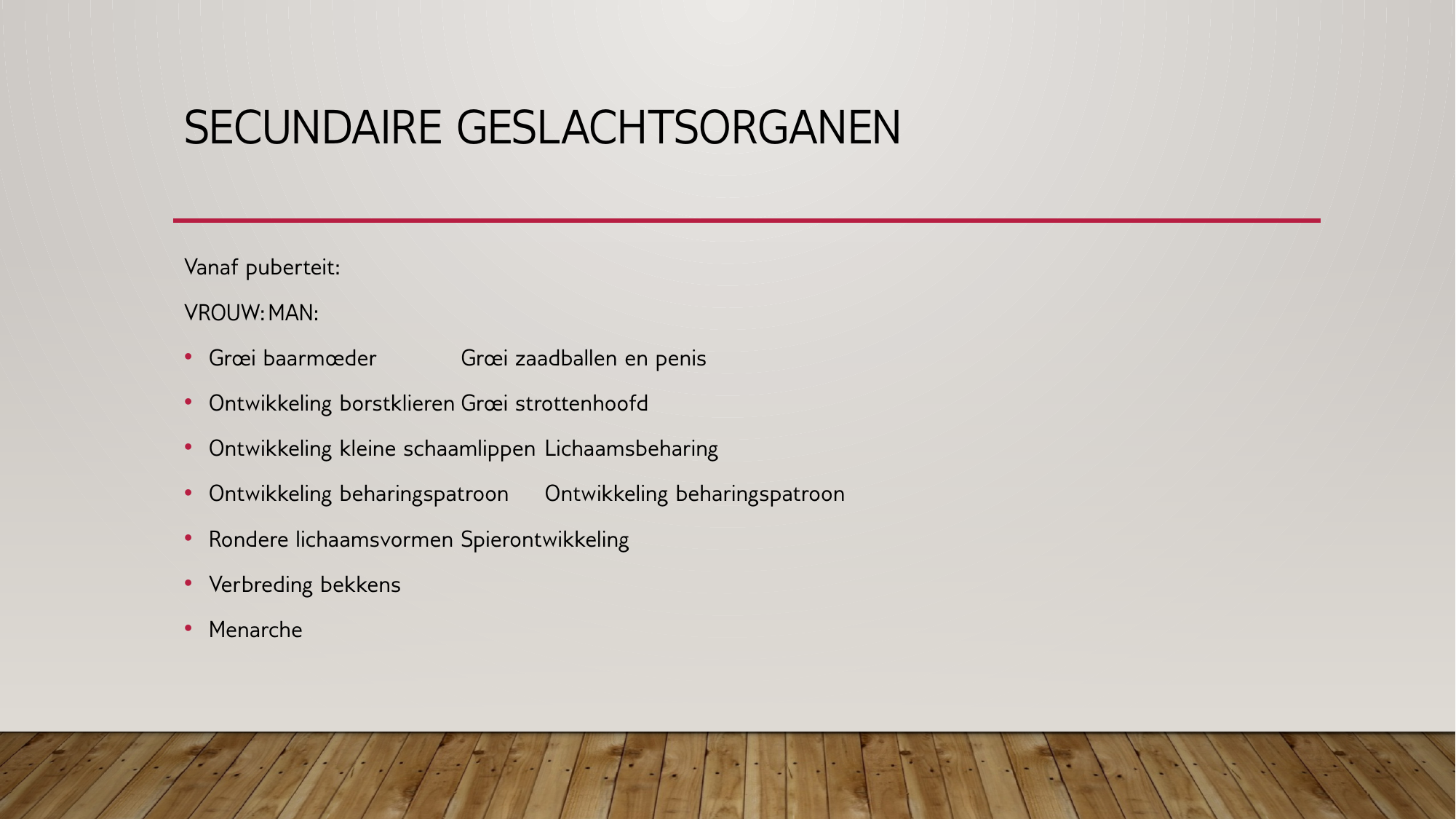

# Secundaire geslachtsorganen
Vanaf puberteit:
VROUW:					MAN:
Groei baarmoeder			Groei zaadballen en penis
Ontwikkeling borstklieren			Groei strottenhoofd
Ontwikkeling kleine schaamlippen		Lichaamsbeharing
Ontwikkeling beharingspatroon		Ontwikkeling beharingspatroon
Rondere lichaamsvormen			Spierontwikkeling
Verbreding bekkens
Menarche